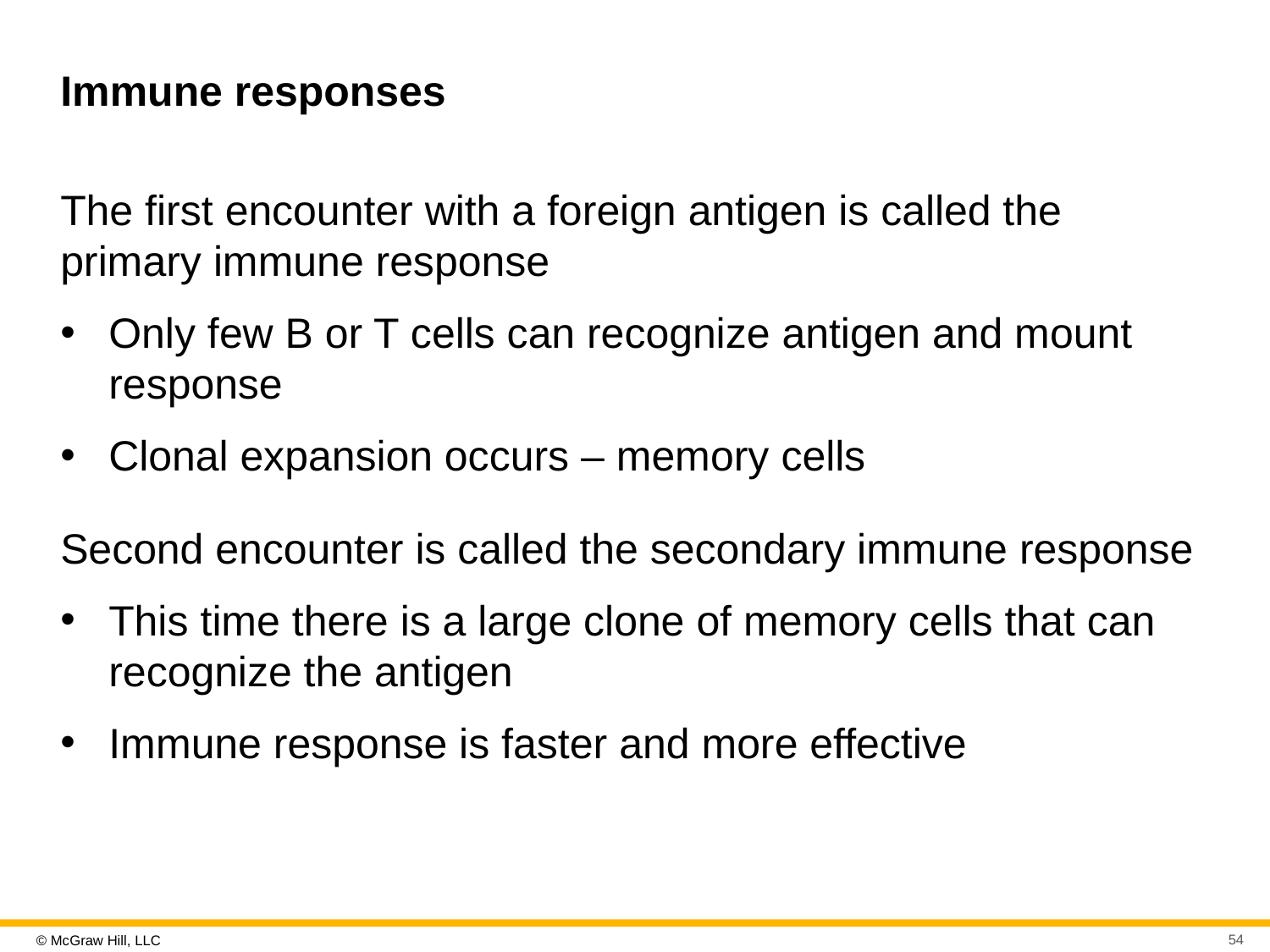

# Immune responses
The first encounter with a foreign antigen is called the primary immune response
Only few B or T cells can recognize antigen and mount response
Clonal expansion occurs – memory cells
Second encounter is called the secondary immune response
This time there is a large clone of memory cells that can recognize the antigen
Immune response is faster and more effective
54